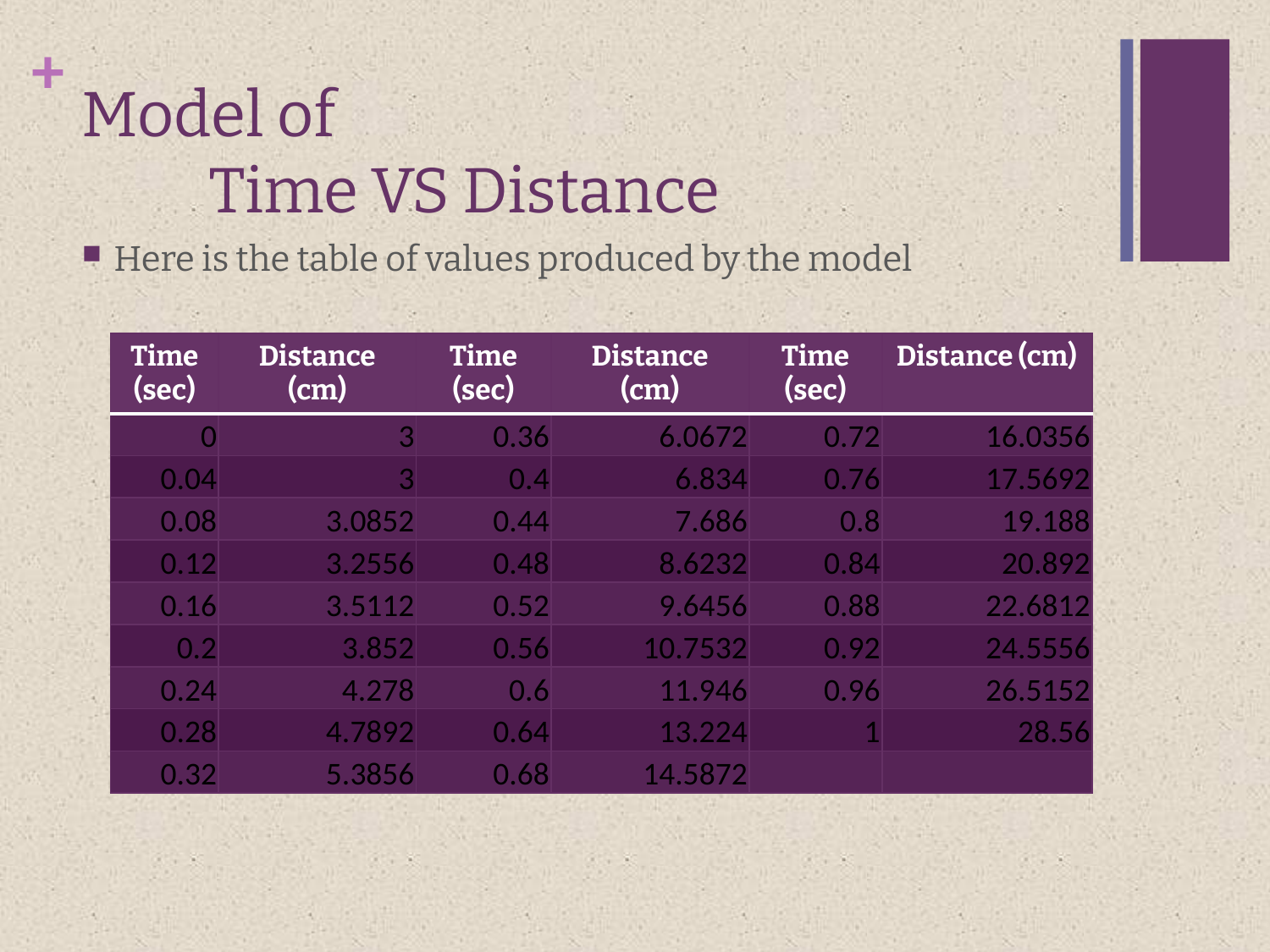

# Model of Time VS Distance
Here is the table of values produced by the model

| Time (sec) | Distance (cm) | Time (sec) | Distance (cm) | Time (sec) | Distance (cm) |
| --- | --- | --- | --- | --- | --- |
| 0 | 3 | 0.36 | 6.0672 | 0.72 | 16.0356 |
| 0.04 | 3 | 0.4 | 6.834 | 0.76 | 17.5692 |
| 0.08 | 3.0852 | 0.44 | 7.686 | 0.8 | 19.188 |
| 0.12 | 3.2556 | 0.48 | 8.6232 | 0.84 | 20.892 |
| 0.16 | 3.5112 | 0.52 | 9.6456 | 0.88 | 22.6812 |
| 0.2 | 3.852 | 0.56 | 10.7532 | 0.92 | 24.5556 |
| 0.24 | 4.278 | 0.6 | 11.946 | 0.96 | 26.5152 |
| 0.28 | 4.7892 | 0.64 | 13.224 | 1 | 28.56 |
| 0.32 | 5.3856 | 0.68 | 14.5872 |  |  |